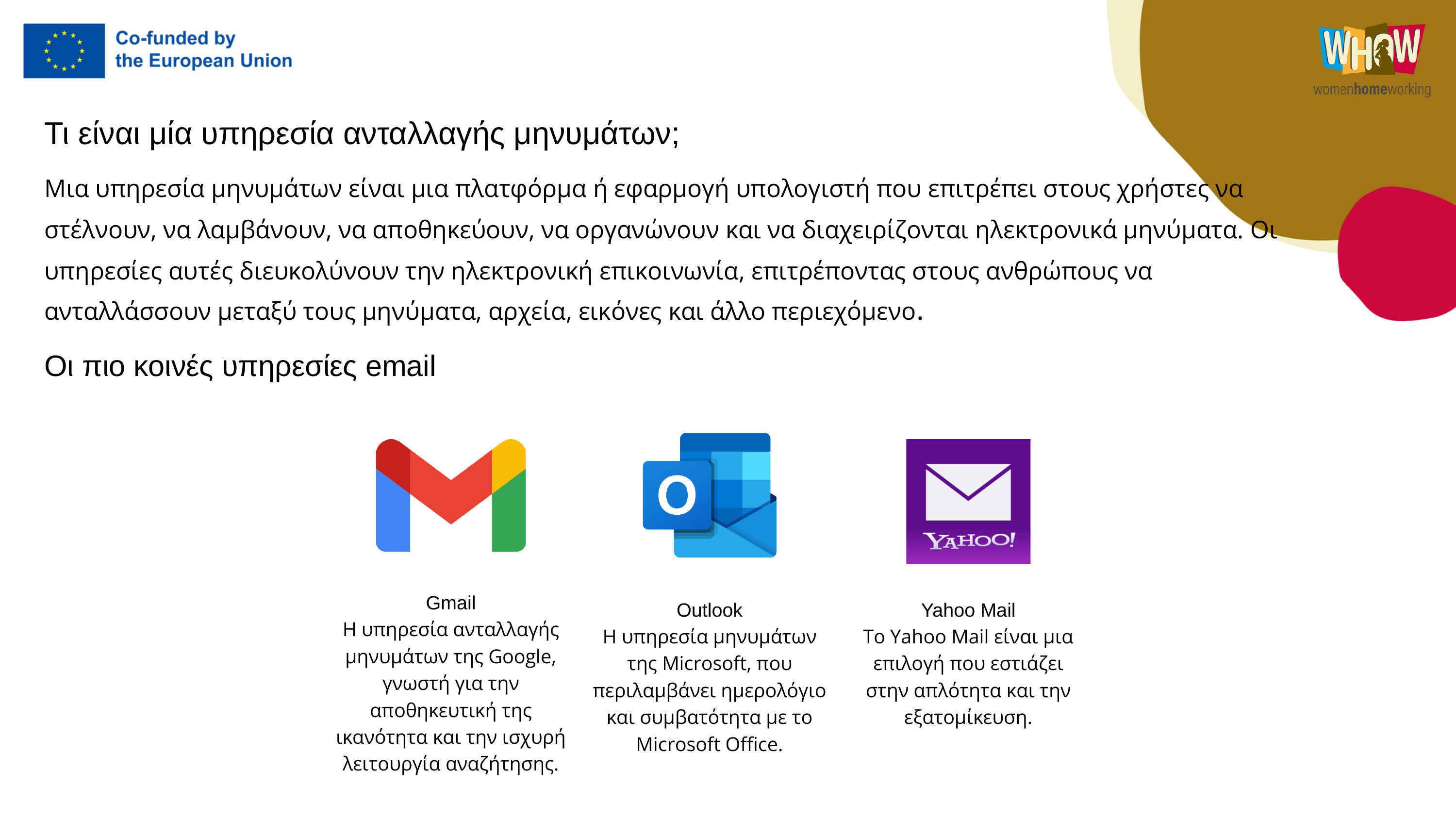

Τι είναι μία υπηρεσία ανταλλαγής μηνυμάτων;
Μια υπηρεσία μηνυμάτων είναι μια πλατφόρμα ή εφαρμογή υπολογιστή που επιτρέπει στους χρήστες να στέλνουν, να λαμβάνουν, να αποθηκεύουν, να οργανώνουν και να διαχειρίζονται ηλεκτρονικά μηνύματα. Οι υπηρεσίες αυτές διευκολύνουν την ηλεκτρονική επικοινωνία, επιτρέποντας στους ανθρώπους να ανταλλάσσουν μεταξύ τους μηνύματα, αρχεία, εικόνες και άλλο περιεχόμενο.
Οι πιο κοινές υπηρεσίες email

Gmail
Η υπηρεσία ανταλλαγής μηνυμάτων της Google, γνωστή για την αποθηκευτική της ικανότητα και την ισχυρή λειτουργία αναζήτησης.
Outlook
Η υπηρεσία μηνυμάτων της Microsoft, που περιλαμβάνει ημερολόγιο και συμβατότητα με το Microsoft Office.
Yahoo Mail
Το Yahoo Mail είναι μια επιλογή που εστιάζει στην απλότητα και την εξατομίκευση.